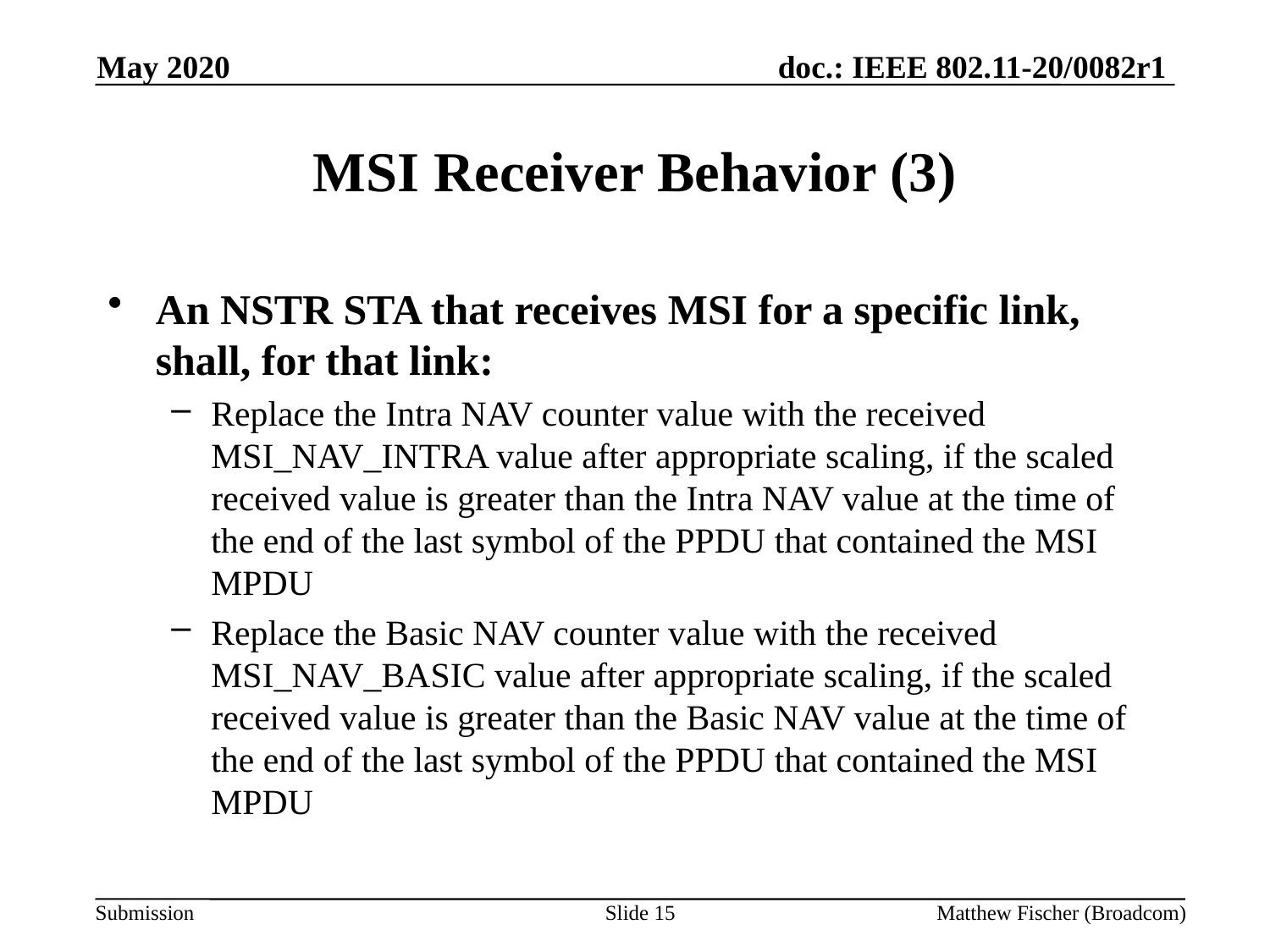

May 2020
# MSI Receiver Behavior (3)
An NSTR STA that receives MSI for a specific link, shall, for that link:
Replace the Intra NAV counter value with the received MSI_NAV_INTRA value after appropriate scaling, if the scaled received value is greater than the Intra NAV value at the time of the end of the last symbol of the PPDU that contained the MSI MPDU
Replace the Basic NAV counter value with the received MSI_NAV_BASIC value after appropriate scaling, if the scaled received value is greater than the Basic NAV value at the time of the end of the last symbol of the PPDU that contained the MSI MPDU

Slide 15
Matthew Fischer (Broadcom)